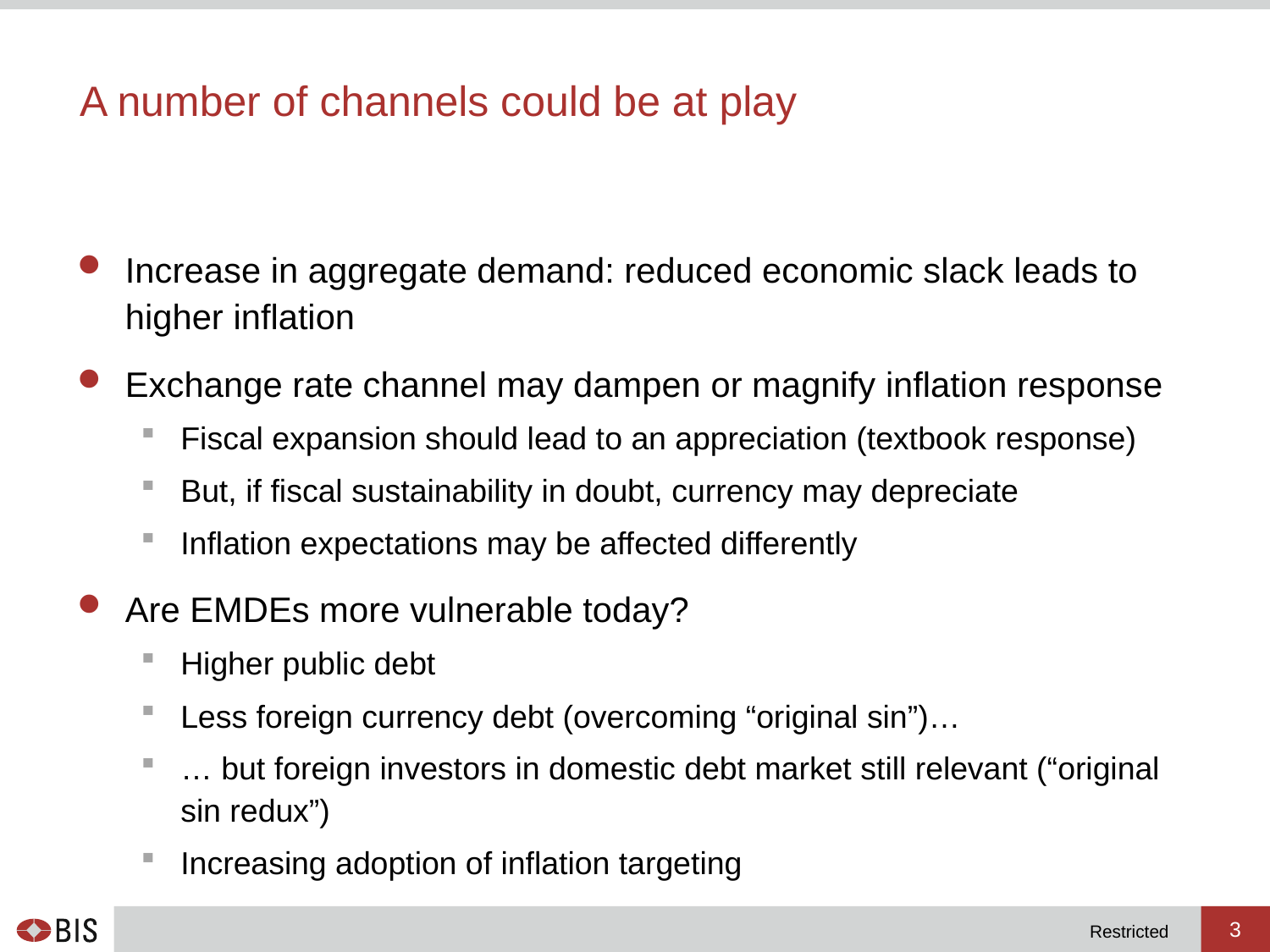

# A number of channels could be at play
Increase in aggregate demand: reduced economic slack leads to higher inflation
Exchange rate channel may dampen or magnify inflation response
Fiscal expansion should lead to an appreciation (textbook response)
But, if fiscal sustainability in doubt, currency may depreciate
Inflation expectations may be affected differently
Are EMDEs more vulnerable today?
Higher public debt
Less foreign currency debt (overcoming “original sin”)…
… but foreign investors in domestic debt market still relevant (“original sin redux”)
Increasing adoption of inflation targeting

3